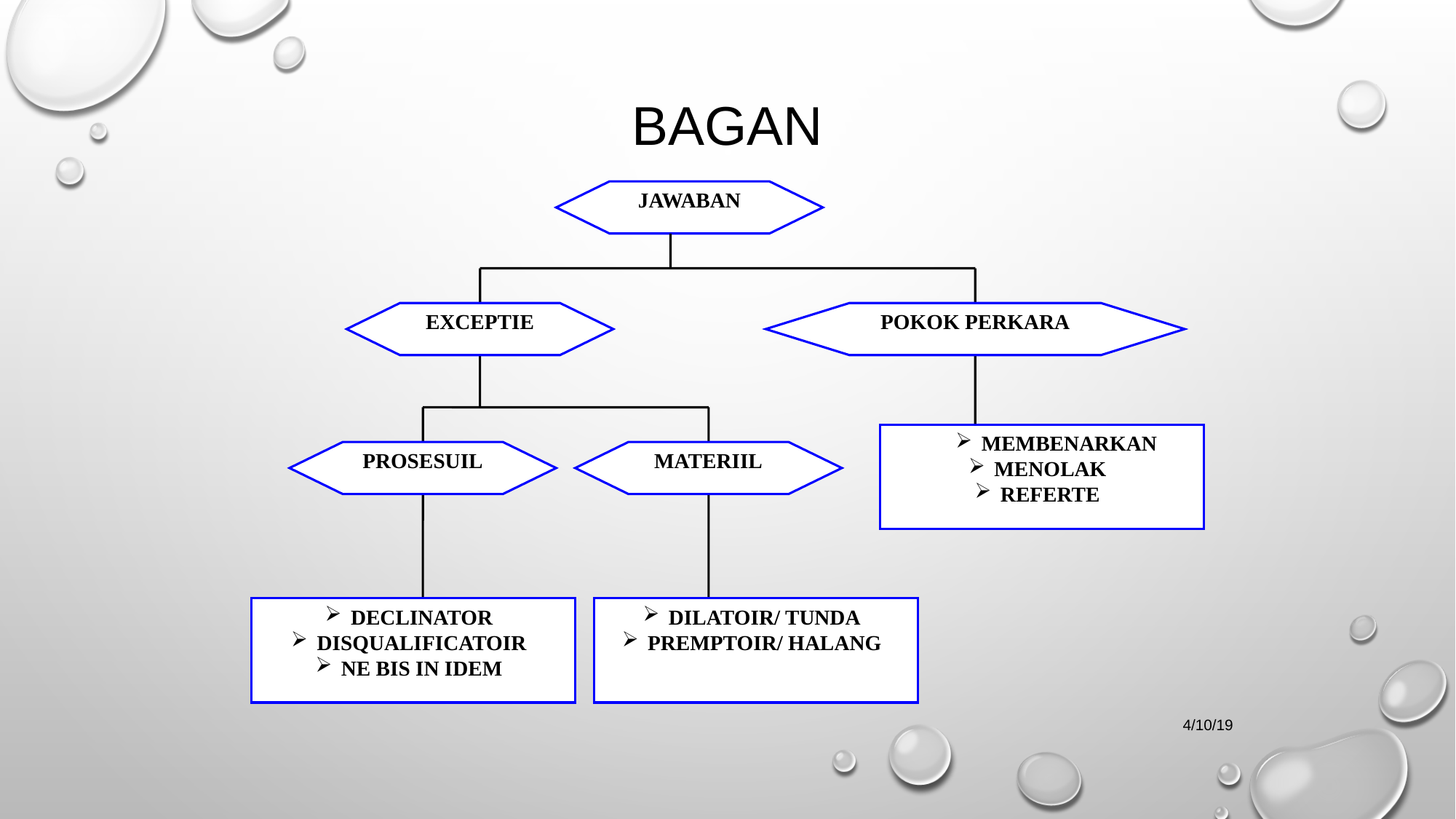

# BAGAN
JAWABAN

EXCEPTIE
POKOK PERKARA

MEMBENARKAN
MENOLAK
REFERTE

PROSESUIL
MATERIIL
DECLINATOR
DISQUALIFICATOIR
NE BIS IN IDEM

DILATOIR/ TUNDA
PREMPTOIR/ HALANG

4/10/19